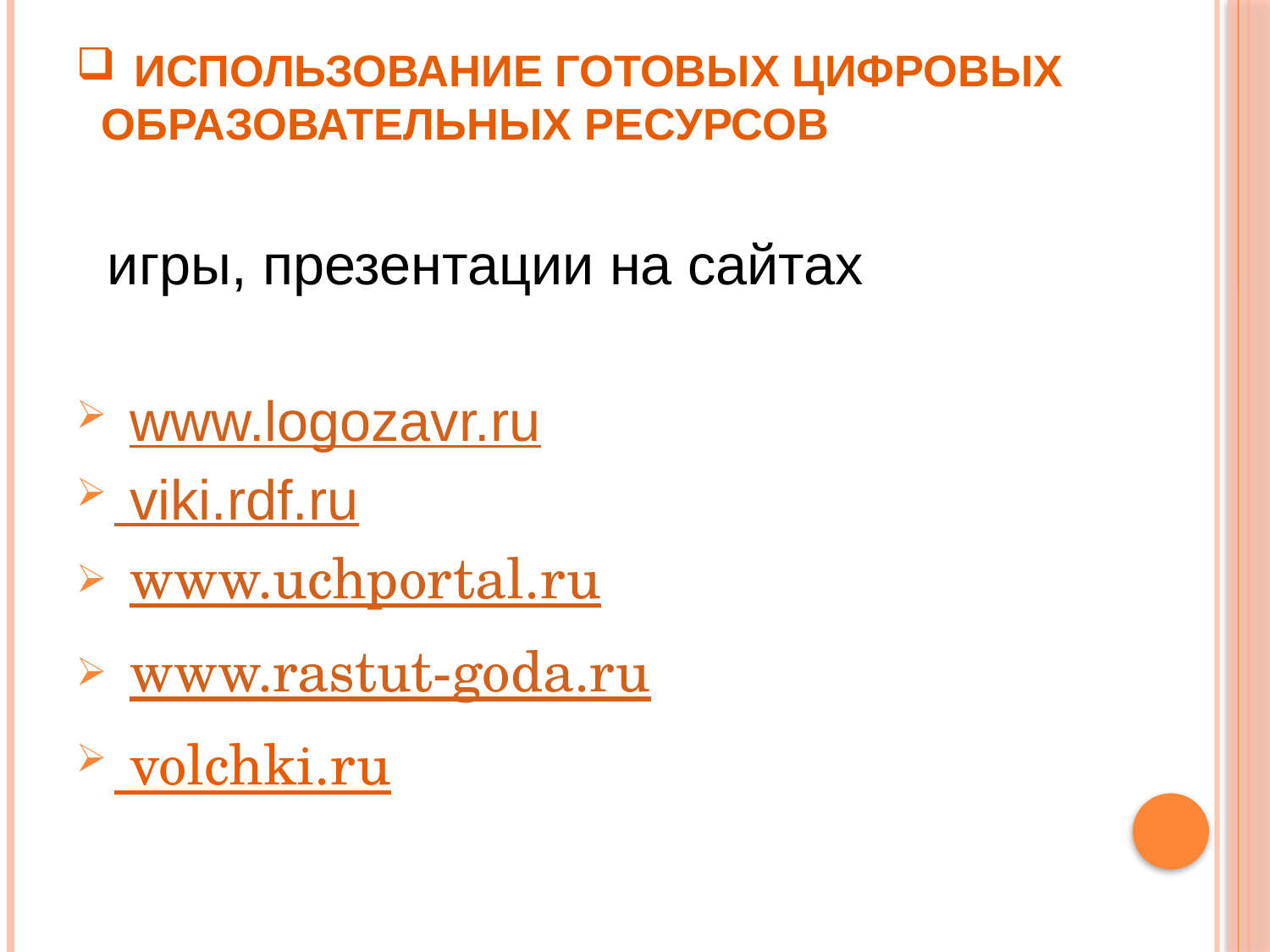

# Использование готовых цифровых образовательных ресурсов
  игры, презентации на сайтах

 www.logozavr.ru
 viki.rdf.ru
 www.uchportal.ru
 www.rastut-goda.ru
 volchki.ru